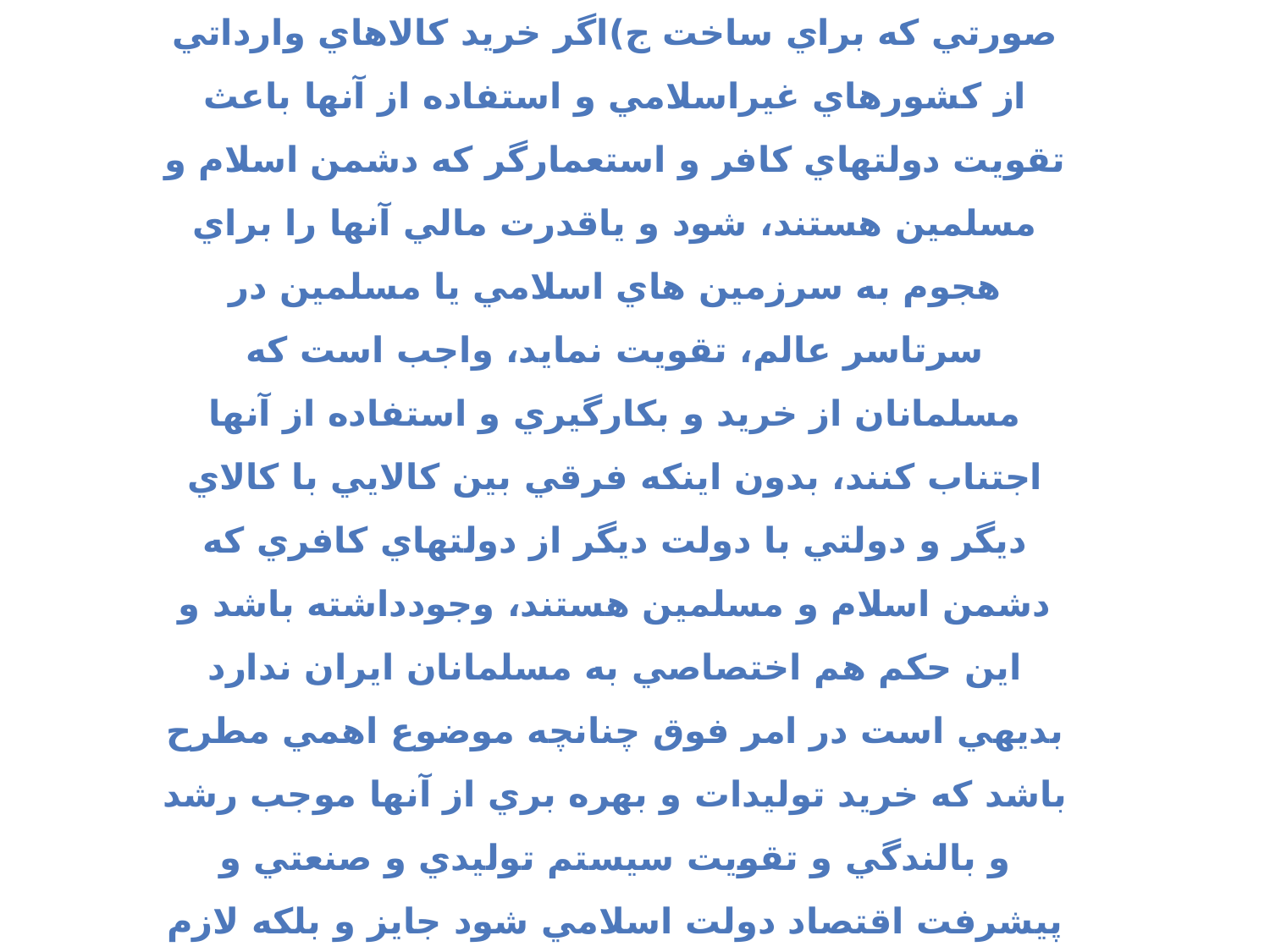

خریدکالاهای خارجی
س)خريد توليدات شركت هاي آمريكايي و اروپايي در صورتي كه براي ساخت ج)اگر خريد كالاهاي وارداتي از كشورهاي غيراسلامي و استفاده از آنها باعث تقويت دولتهاي كافر و استعمارگر كه دشمن اسلام و مسلمين هستند، شود و ياقدرت مالي آنها را براي هجوم به سرزمين هاي اسلامي يا مسلمين در سرتاسر عالم، تقويت نمايد، واجب است كه مسلمانان از خريد و بكارگيري و استفاده از آنها اجتناب كنند، بدون اينكه فرقي بين كالايي با كالاي ديگر و دولتي با دولت ديگر از دولتهاي كافري كه دشمن اسلام و مسلمين هستند، وجودداشته باشد و اين حكم هم اختصاصي به مسلمانان ايران ندارد بديهي است در امر فوق چنانچه موضوع اهمي مطرح باشد كه خريد توليدات و بهره بري از آنها موجب رشد و بالندگي و تقويت سيستم توليدي و صنعتي و پيشرفت اقتصاد دولت اسلامي شود جايز و بلكه لازم است.